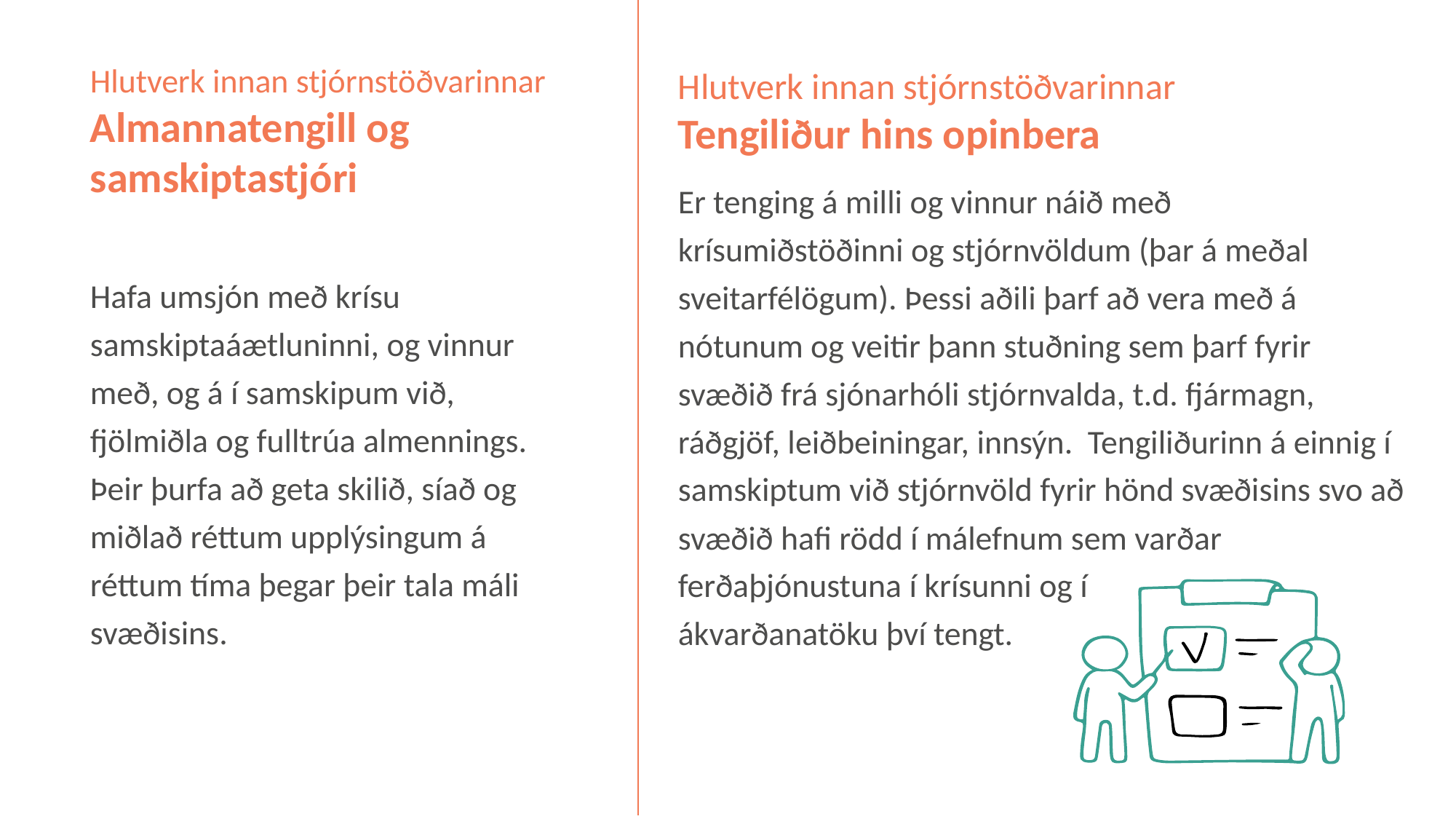

Hlutverk innan stjórnstöðvarinnar
Almannatengill og samskiptastjóri

Hafa umsjón með krísu samskiptaáætluninni, og vinnur með, og á í samskipum við, fjölmiðla og fulltrúa almennings.  Þeir þurfa að geta skilið, síað og miðlað réttum upplýsingum á réttum tíma þegar þeir tala máli svæðisins.
Hlutverk innan stjórnstöðvarinnar
Tengiliður hins opinbera
Er tenging á milli og vinnur náið með krísumiðstöðinni og stjórnvöldum (þar á meðal sveitarfélögum). Þessi aðili þarf að vera með á nótunum og veitir þann stuðning sem þarf fyrir svæðið frá sjónarhóli stjórnvalda, t.d. fjármagn, ráðgjöf, leiðbeiningar, innsýn.  Tengiliðurinn á einnig í samskiptum við stjórnvöld fyrir hönd svæðisins svo að svæðið hafi rödd í málefnum sem varðar ferðaþjónustuna í krísunni og í
ákvarðanatöku því tengt.